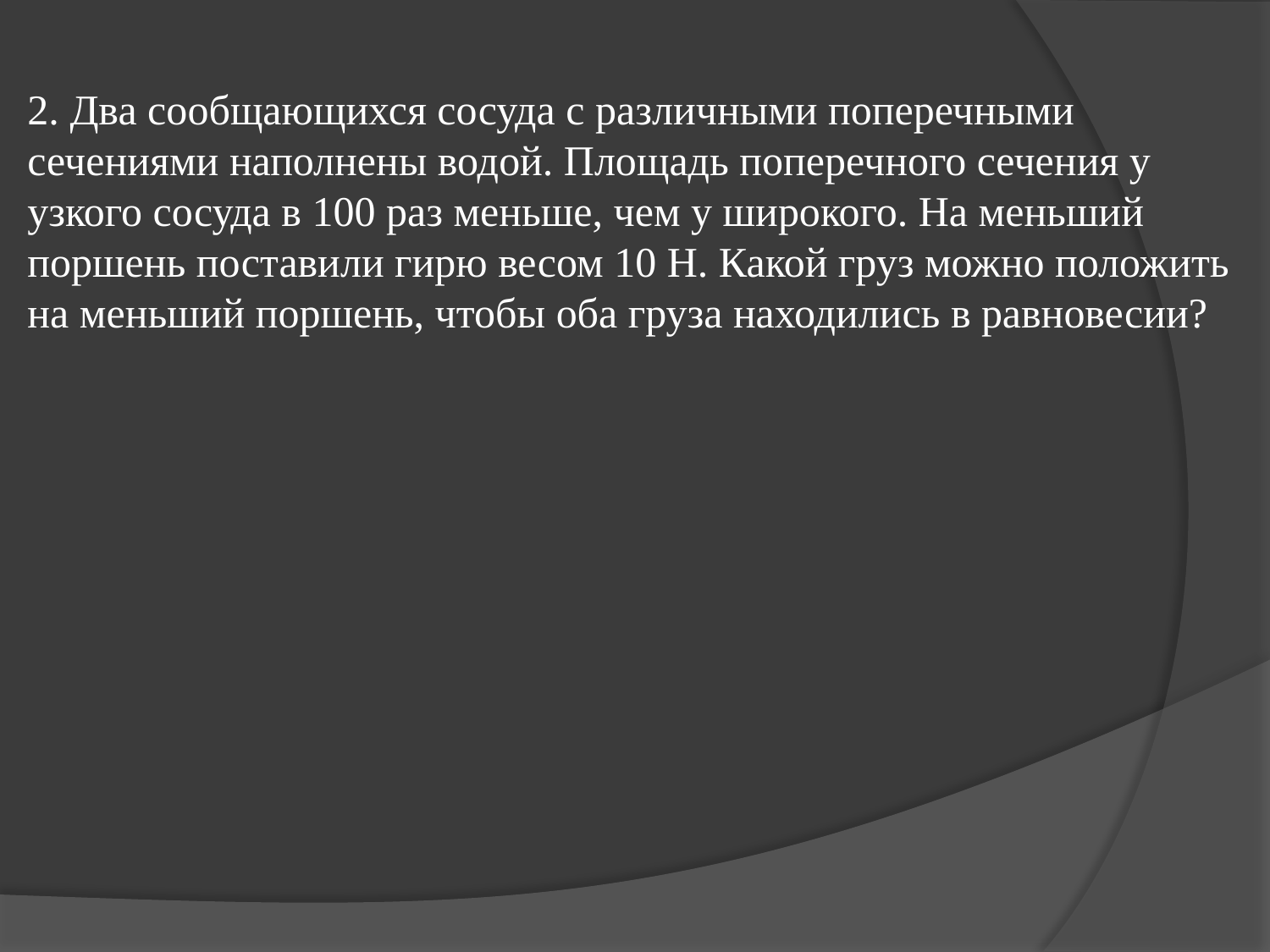

2. Два сообщающихся сосуда с различными поперечными сечениями наполнены водой. Площадь поперечного сечения у узкого сосуда в 100 раз меньше, чем у широкого. На меньший поршень поставили гирю весом 10 Н. Какой груз можно положить на меньший поршень, чтобы оба груза находились в равновесии?